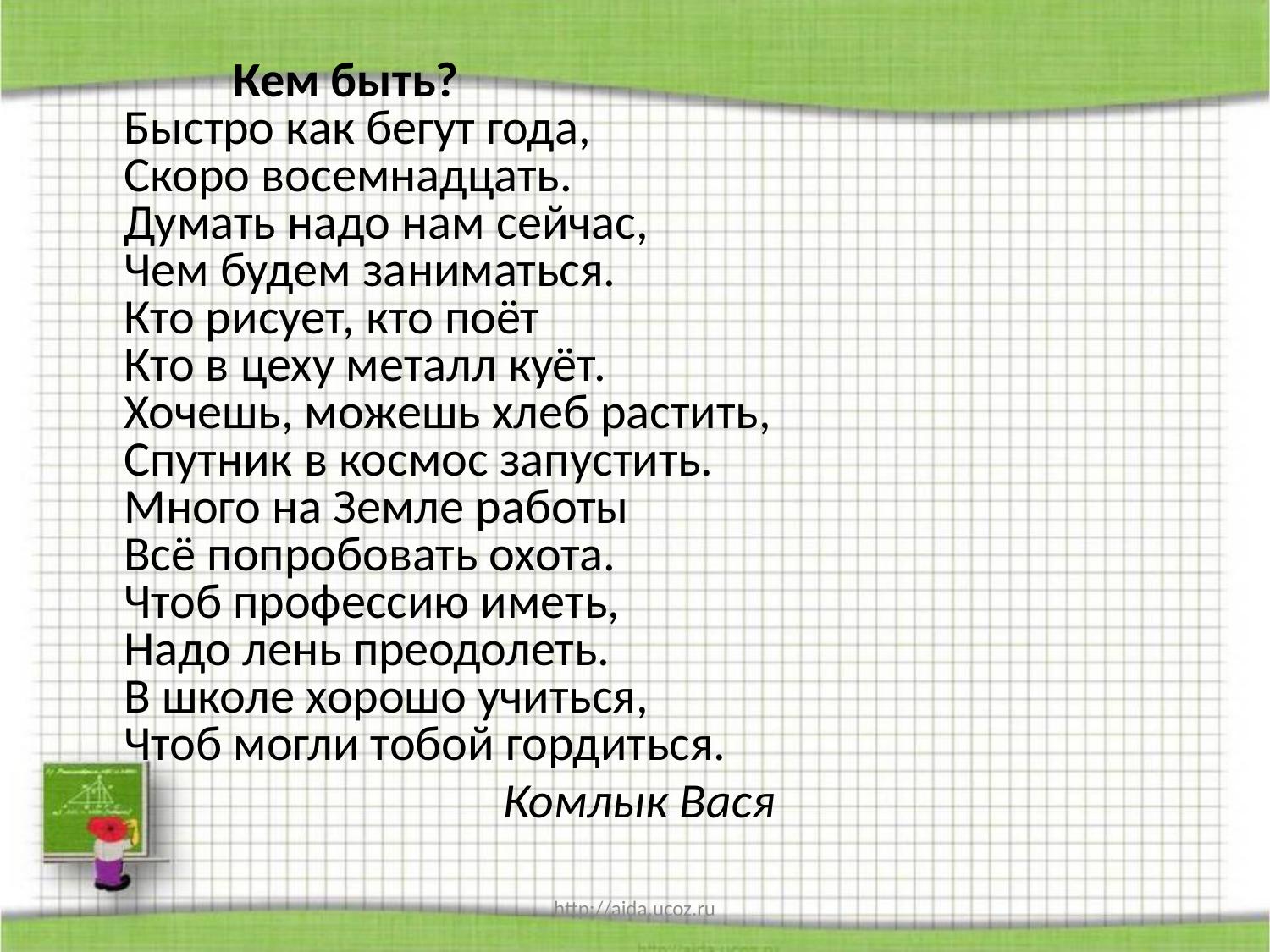

#
              Кем быть?
Быстро как бегут года,
Скоро восемнадцать.
Думать надо нам сейчас,
Чем будем заниматься.
Кто рисует, кто поёт
Кто в цеху металл куёт.
Хочешь, можешь хлеб растить,
Спутник в космос запустить.
Много на Земле работы
Всё попробовать охота.
Чтоб профессию иметь,
Надо лень преодолеть.
В школе хорошо учиться,
Чтоб могли тобой гордиться.
                                      Комлык Вася
http://aida.ucoz.ru